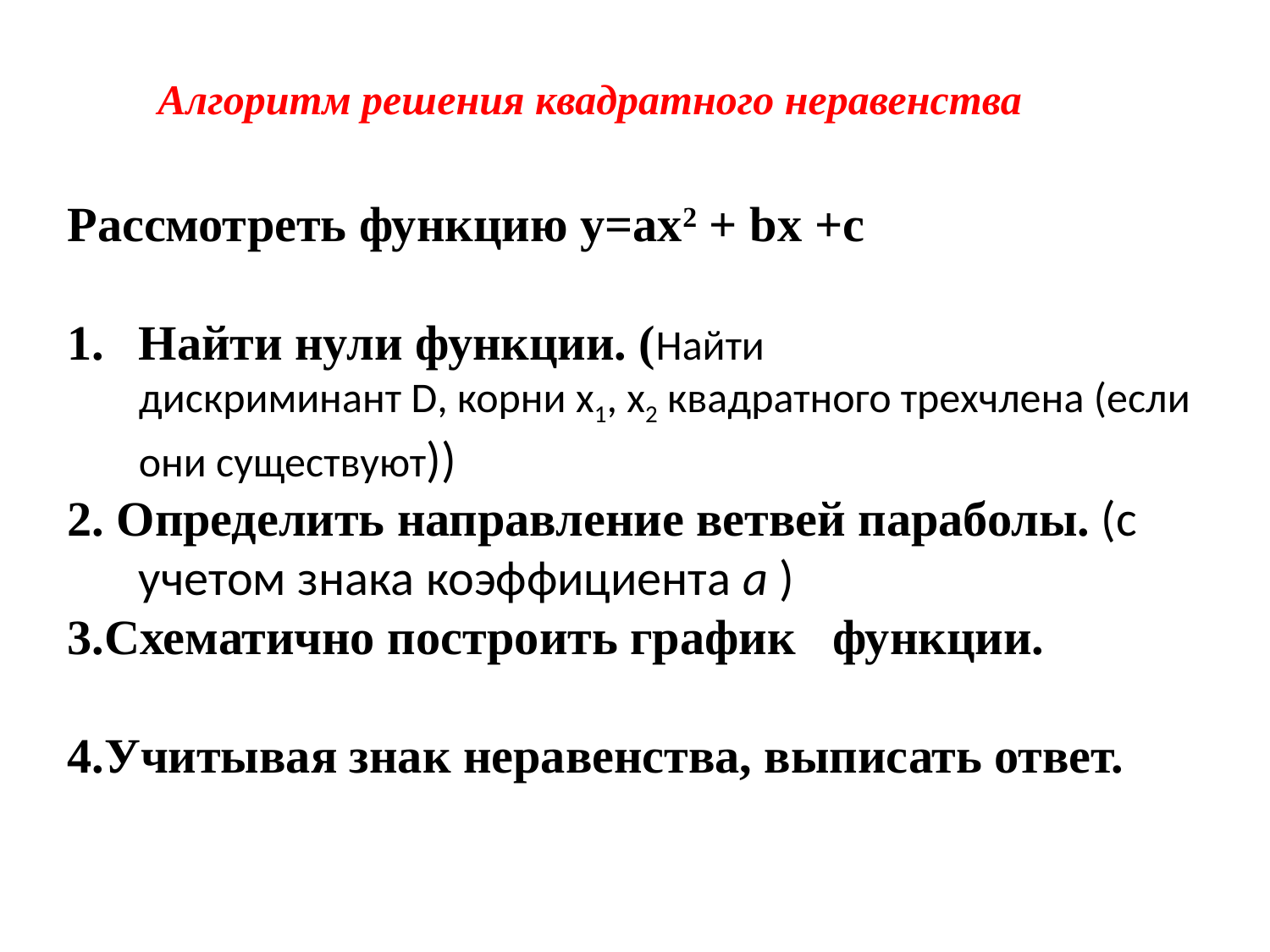

Алгоритм решения квадратного неравенства
Рассмотреть функцию у=ах2 + bx +c

Найти нули функции. (Найти дискриминант D, корни x1, x2 квадратного трехчлена (если они существуют))
2. Определить направление ветвей параболы. (с учетом знака коэффициента а )
3.Схематично построить график   функции.

4.Учитывая знак неравенства, выписать ответ.